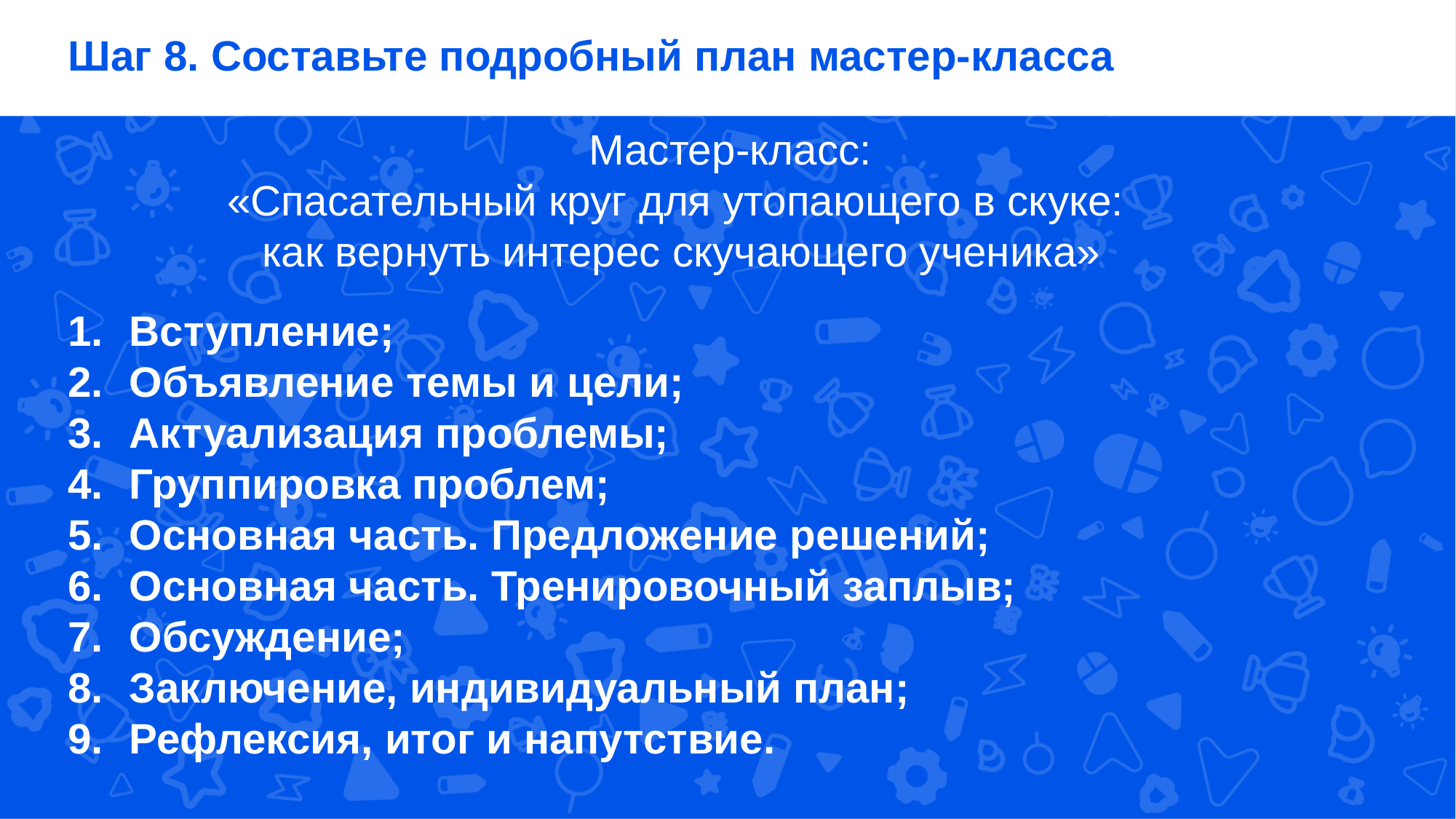

Шаг 8. Составьте подробный план мастер-класса
 	Мастер-класс:
«Спасательный круг для утопающего в скуке:
как вернуть интерес скучающего ученика»
Вступление;
Объявление темы и цели;
Актуализация проблемы;
Группировка проблем;
Основная часть. Предложение решений;
Основная часть. Тренировочный заплыв;
Обсуждение;
Заключение, индивидуальный план;
Рефлексия, итог и напутствие.